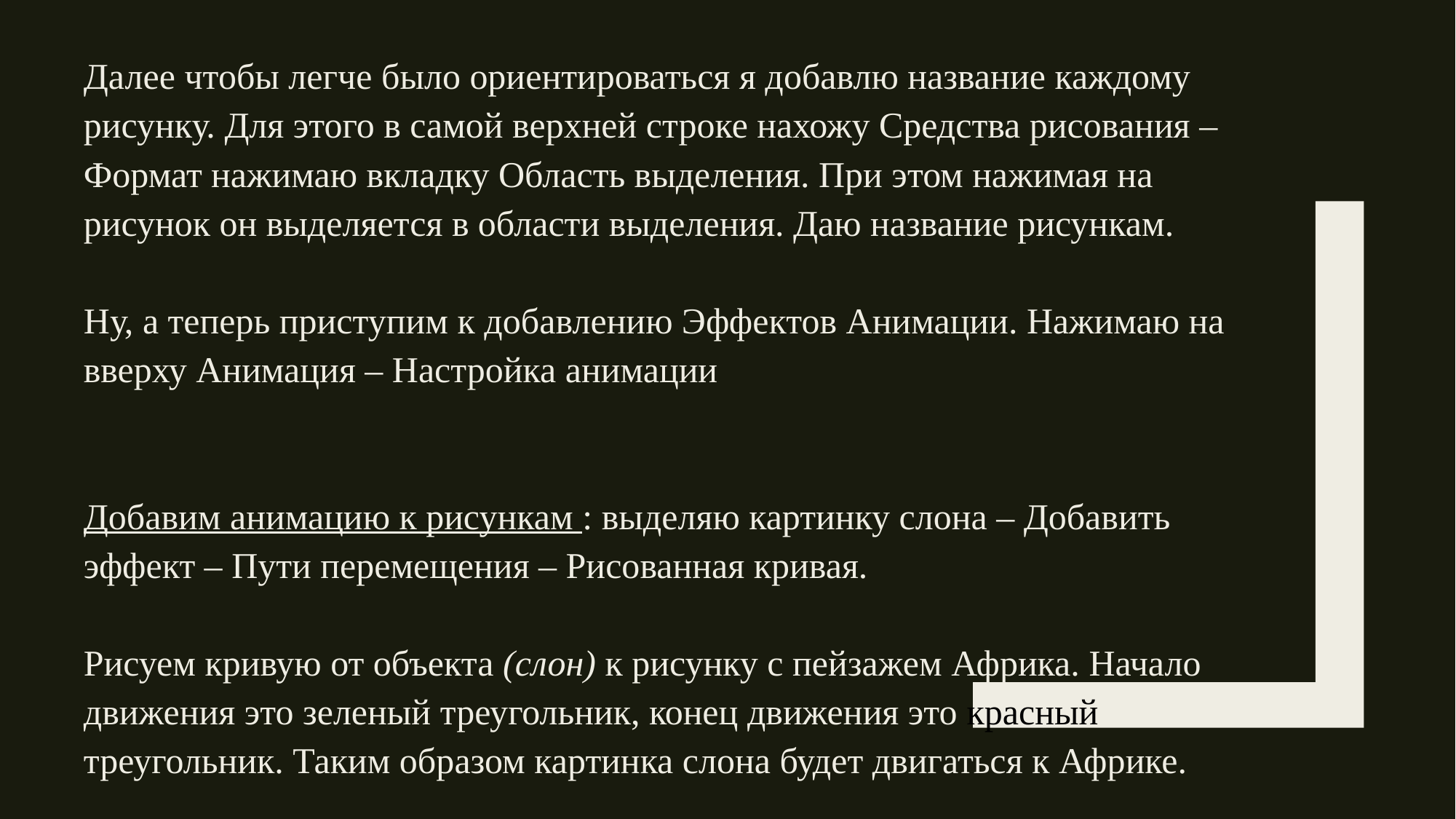

Далее чтобы легче было ориентироваться я добавлю название каждому рисунку. Для этого в самой верхней строке нахожу Средства рисования – Формат нажимаю вкладку Область выделения. При этом нажимая на рисунок он выделяется в области выделения. Даю название рисункам.

Ну, а теперь приступим к добавлению Эффектов Анимации. Нажимаю на вверху Анимация – Настройка анимации

Добавим анимацию к рисункам : выделяю картинку слона – Добавить эффект – Пути перемещения – Рисованная кривая.

Рисуем кривую от объекта (слон) к рисунку с пейзажем Африка. Начало движения это зеленый треугольник, конец движения это красный треугольник. Таким образом картинка слона будет двигаться к Африке.